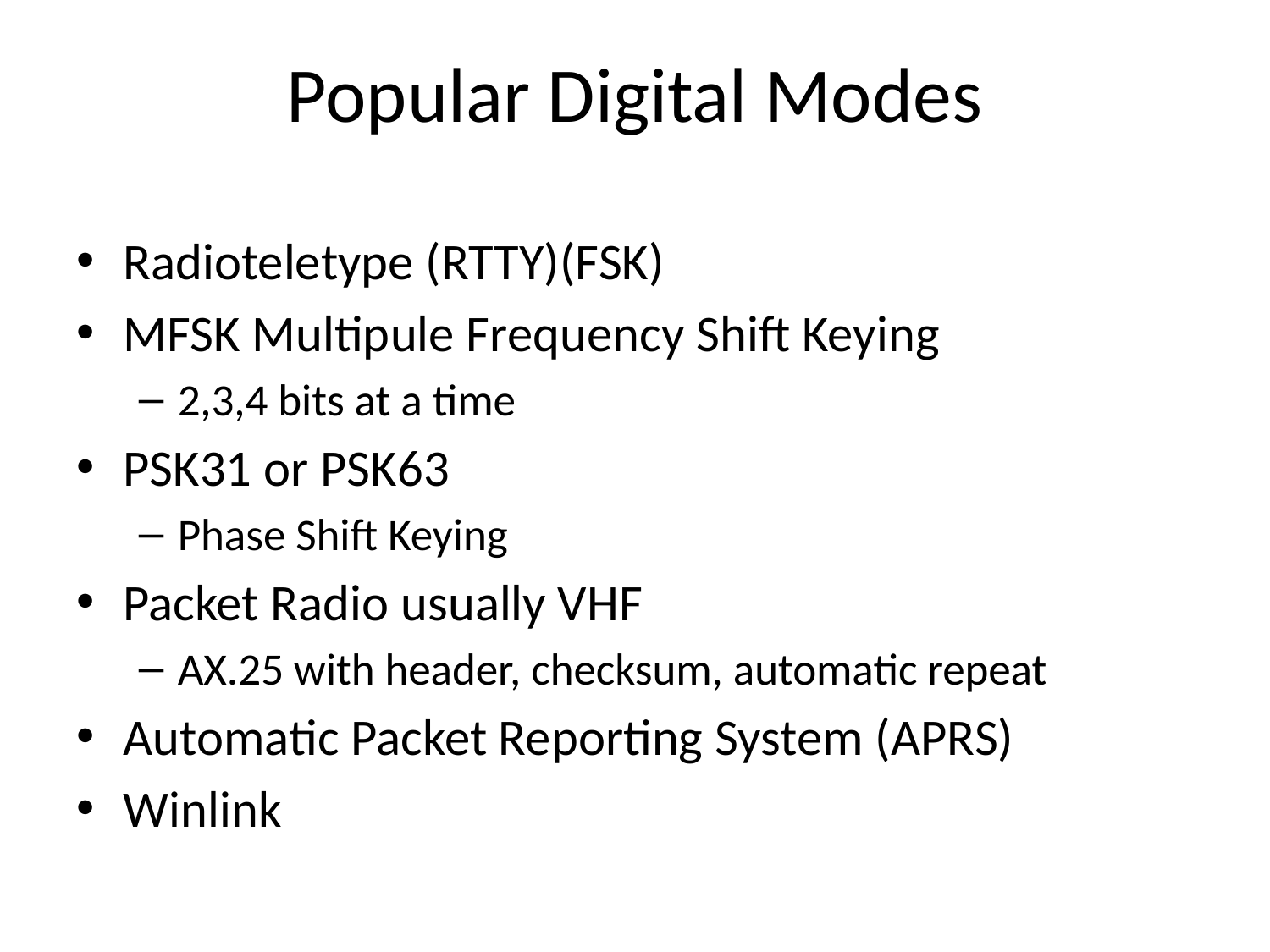

# Popular Digital Modes
Radioteletype (RTTY)(FSK)
MFSK Multipule Frequency Shift Keying
2,3,4 bits at a time
PSK31 or PSK63
Phase Shift Keying
Packet Radio usually VHF
AX.25 with header, checksum, automatic repeat
Automatic Packet Reporting System (APRS)
Winlink